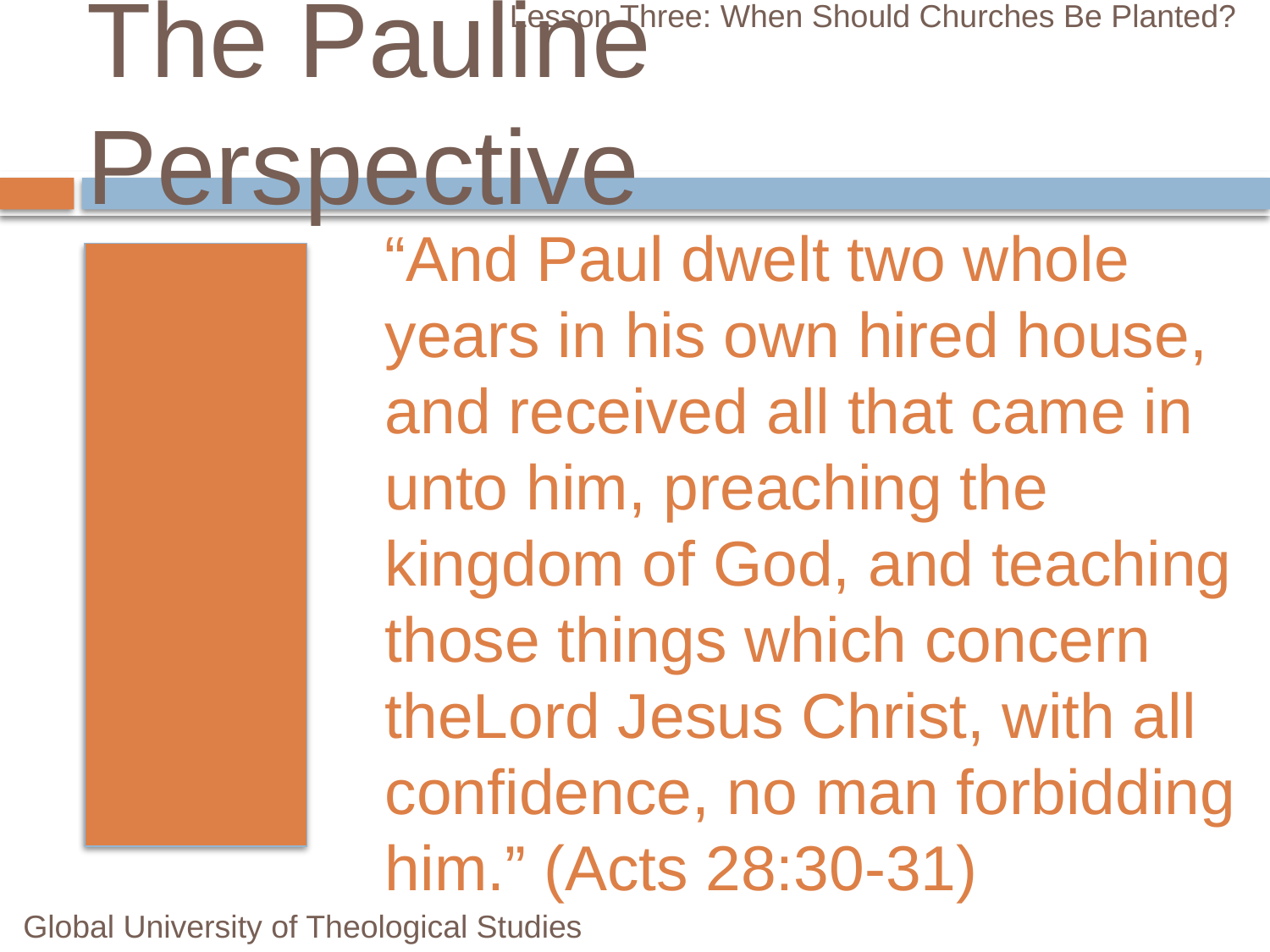

Lesson Three: When Should Churches Be Planted?
# The Pauline Perspective
	“And Paul dwelt two whole years in his own hired house, and received all that came in unto him, preaching the kingdom of God, and teaching those things which concern theLord Jesus Christ, with all confidence, no man forbidding him.” (Acts 28:30-31)

Global University of Theological Studies